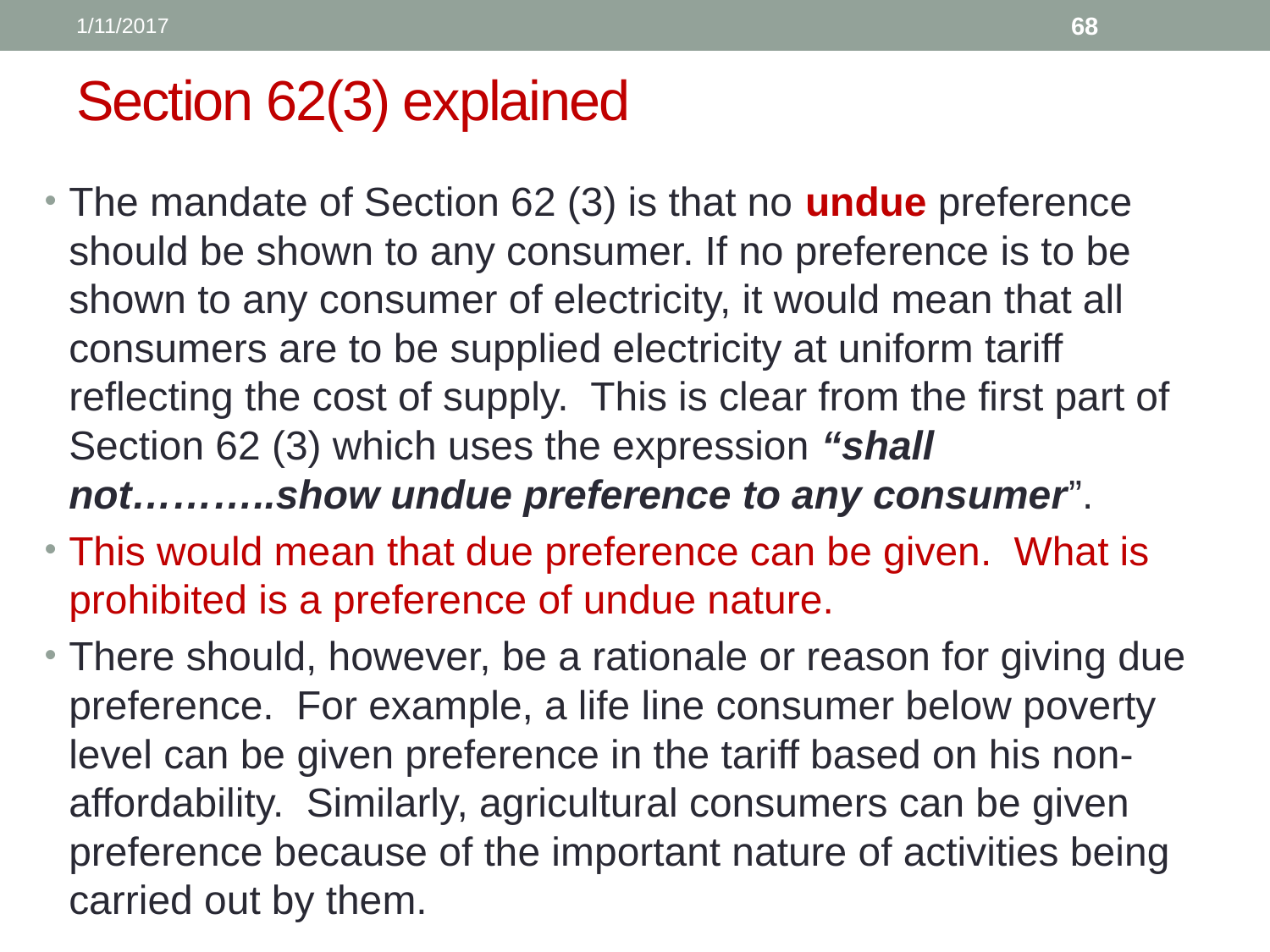

1/11/2017
68
# Section 62(3) explained
The mandate of Section 62 (3) is that no undue preference should be shown to any consumer. If no preference is to be shown to any consumer of electricity, it would mean that all consumers are to be supplied electricity at uniform tariff reflecting the cost of supply.  This is clear from the first part of Section 62 (3) which uses the expression “shall not………..show undue preference to any consumer”.
This would mean that due preference can be given.  What is prohibited is a preference of undue nature.
There should, however, be a rationale or reason for giving due preference.  For example, a life line consumer below poverty level can be given preference in the tariff based on his non-affordability.  Similarly, agricultural consumers can be given preference because of the important nature of activities being carried out by them.